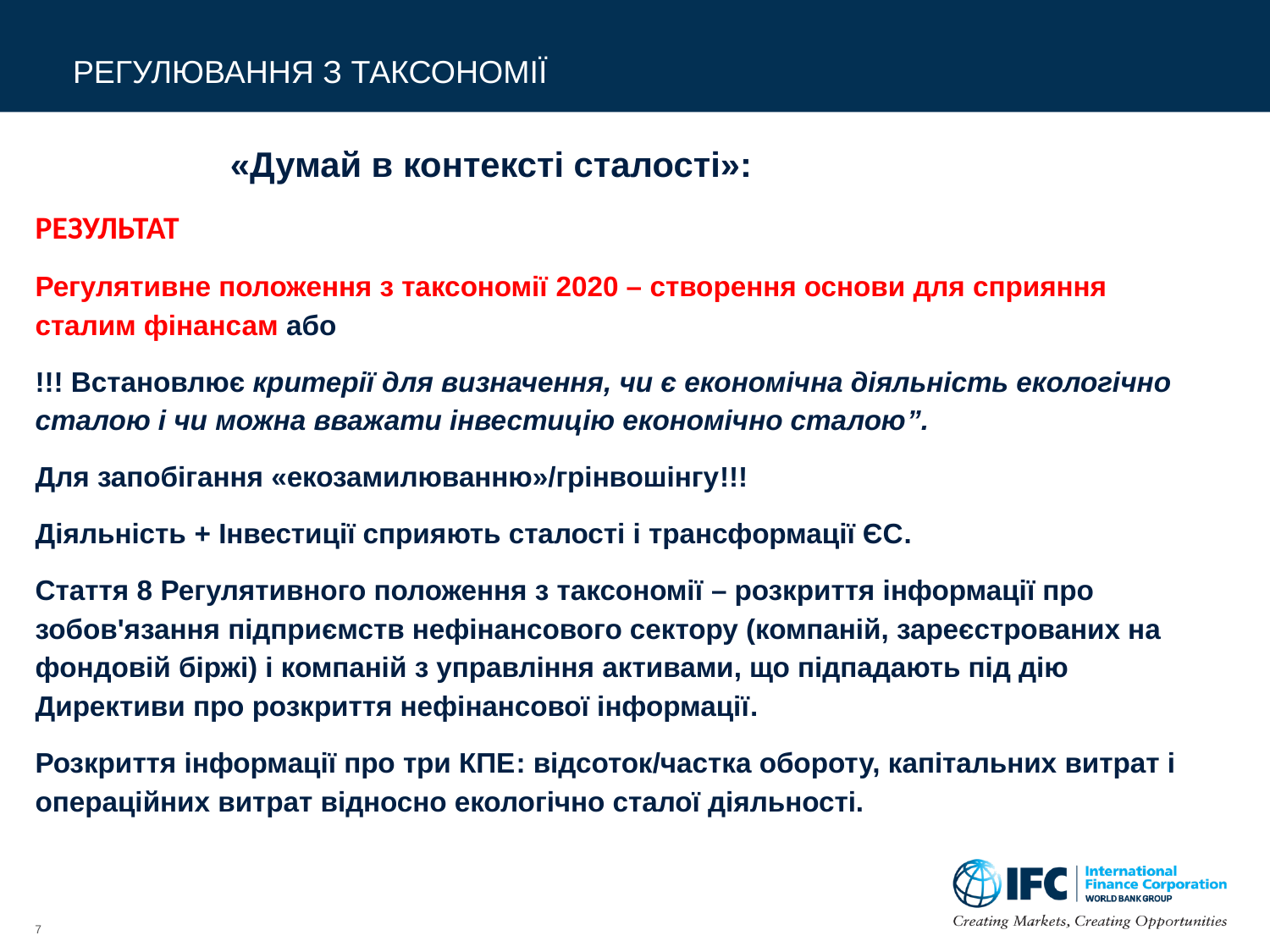

# РЕГУЛЮВАННЯ З ТАКСОНОМІЇ
                    «Думай в контексті сталості»:
РЕЗУЛЬТАТ
Регулятивне положення з таксономії 2020 – створення основи для сприяння сталим фінансам або
!!! Встановлює критерії для визначення, чи є економічна діяльність екологічно сталою і чи можна вважати інвестицію економічно сталою”.
Для запобігання «екозамилюванню»/грінвошінгу!!!
Діяльність + Інвестиції сприяють сталості і трансформації ЄС.
Стаття 8 Регулятивного положення з таксономії – розкриття інформації про зобов'язання підприємств нефінансового сектору (компаній, зареєстрованих на фондовій біржі) і компаній з управління активами, що підпадають під дію Директиви про розкриття нефінансової інформації.
Розкриття інформації про три КПЕ: відсоток/частка обороту, капітальних витрат і операційних витрат відносно екологічно сталої діяльності.

7